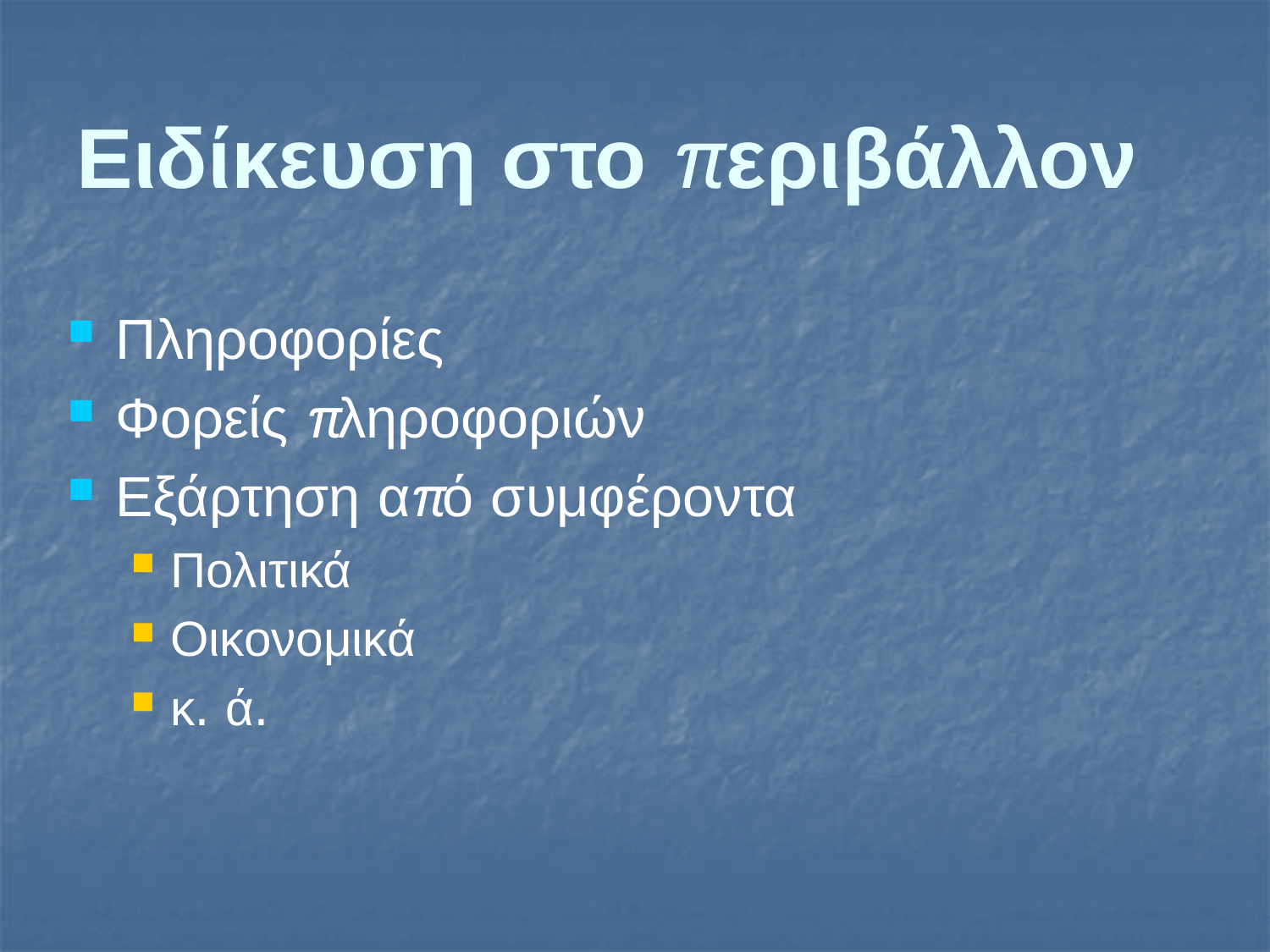

# Ειδίκευση στο περιβάλλον
Πληροφορίες
Φορείς πληροφοριών
Εξάρτηση από συμφέροντα
Πολιτικά
Οικονομικά
κ. ά.